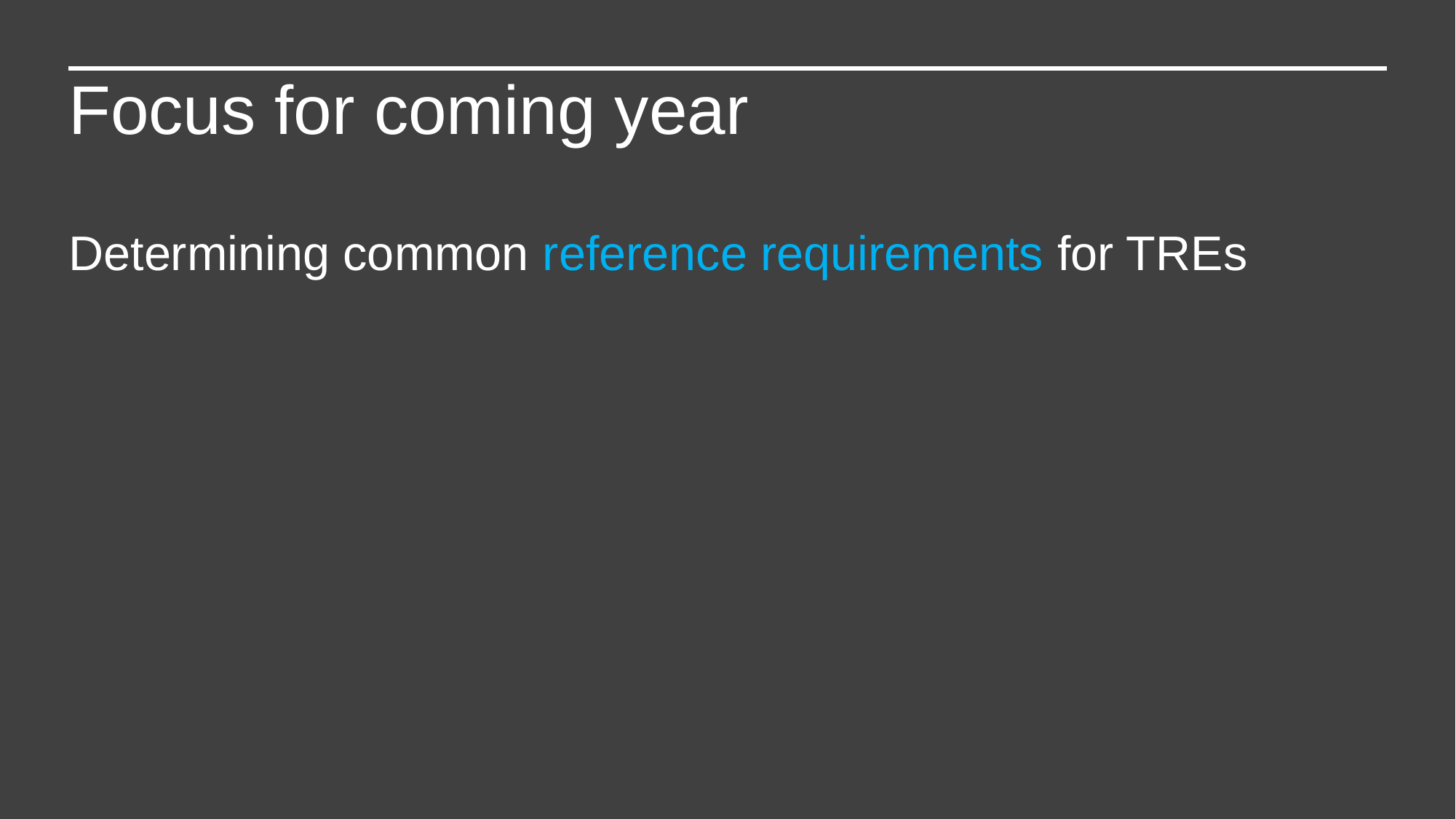

Focus for coming year
Determining common reference requirements for TREs